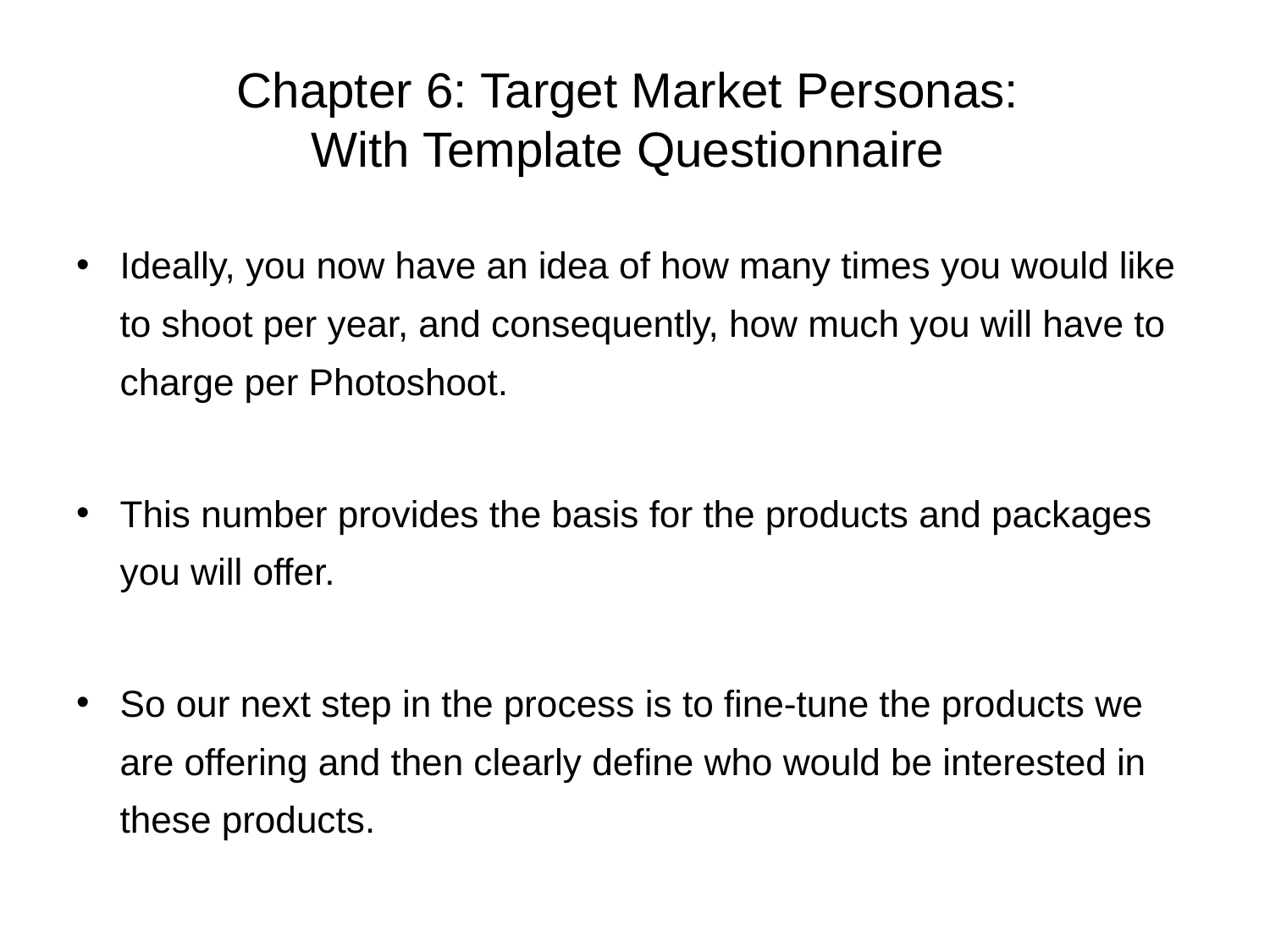

# Chapter 6: Target Market Personas: With Template Questionnaire
Ideally, you now have an idea of how many times you would like to shoot per year, and consequently, how much you will have to charge per Photoshoot.

This number provides the basis for the products and packages you will offer.

So our next step in the process is to fine-tune the products we are offering and then clearly define who would be interested in these products.